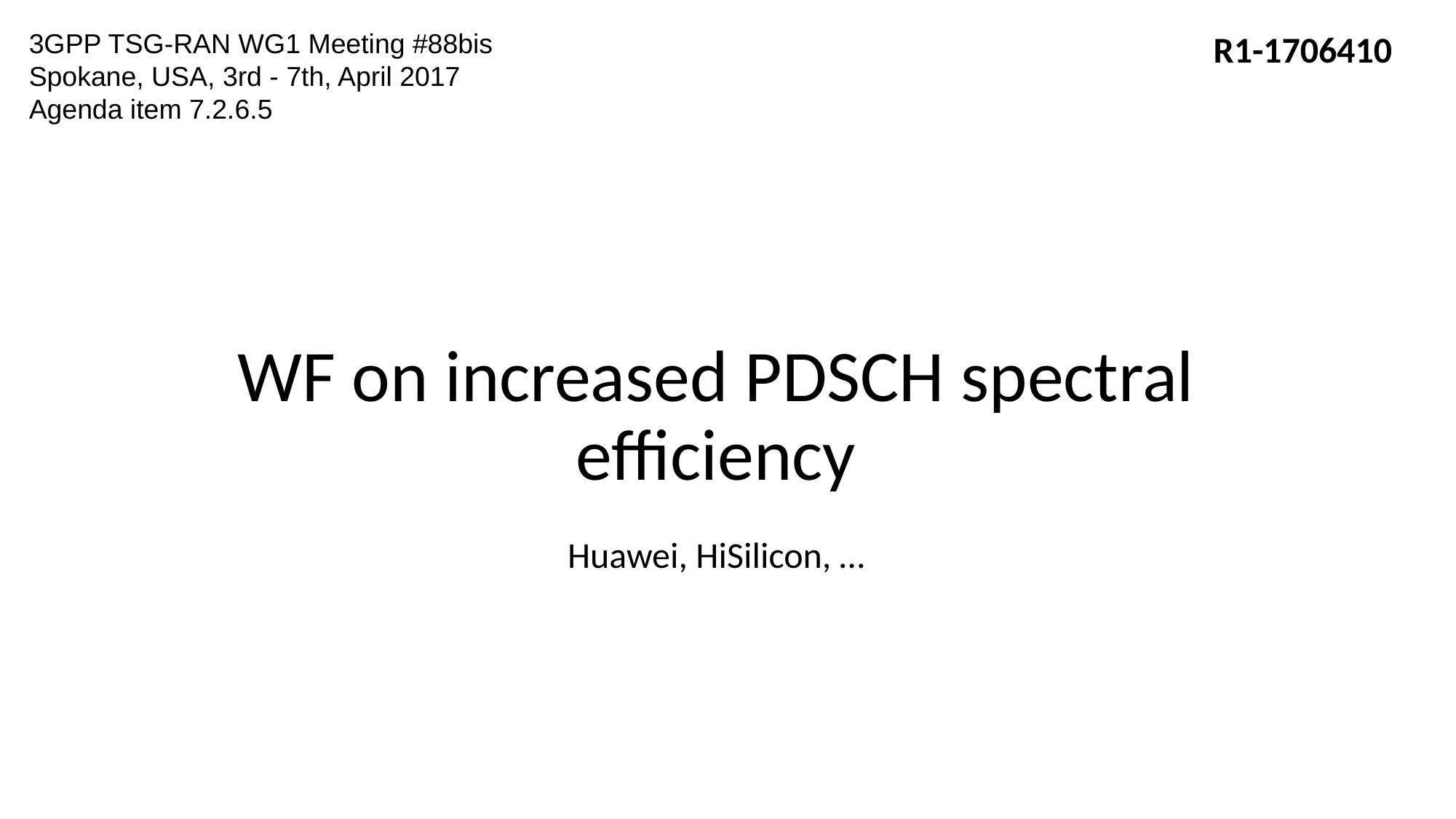

3GPP TSG-RAN WG1 Meeting #88bis
Spokane, USA, 3rd - 7th, April 2017
Agenda item 7.2.6.5
R1-1706410
# WF on increased PDSCH spectral efficiency
Huawei, HiSilicon, …